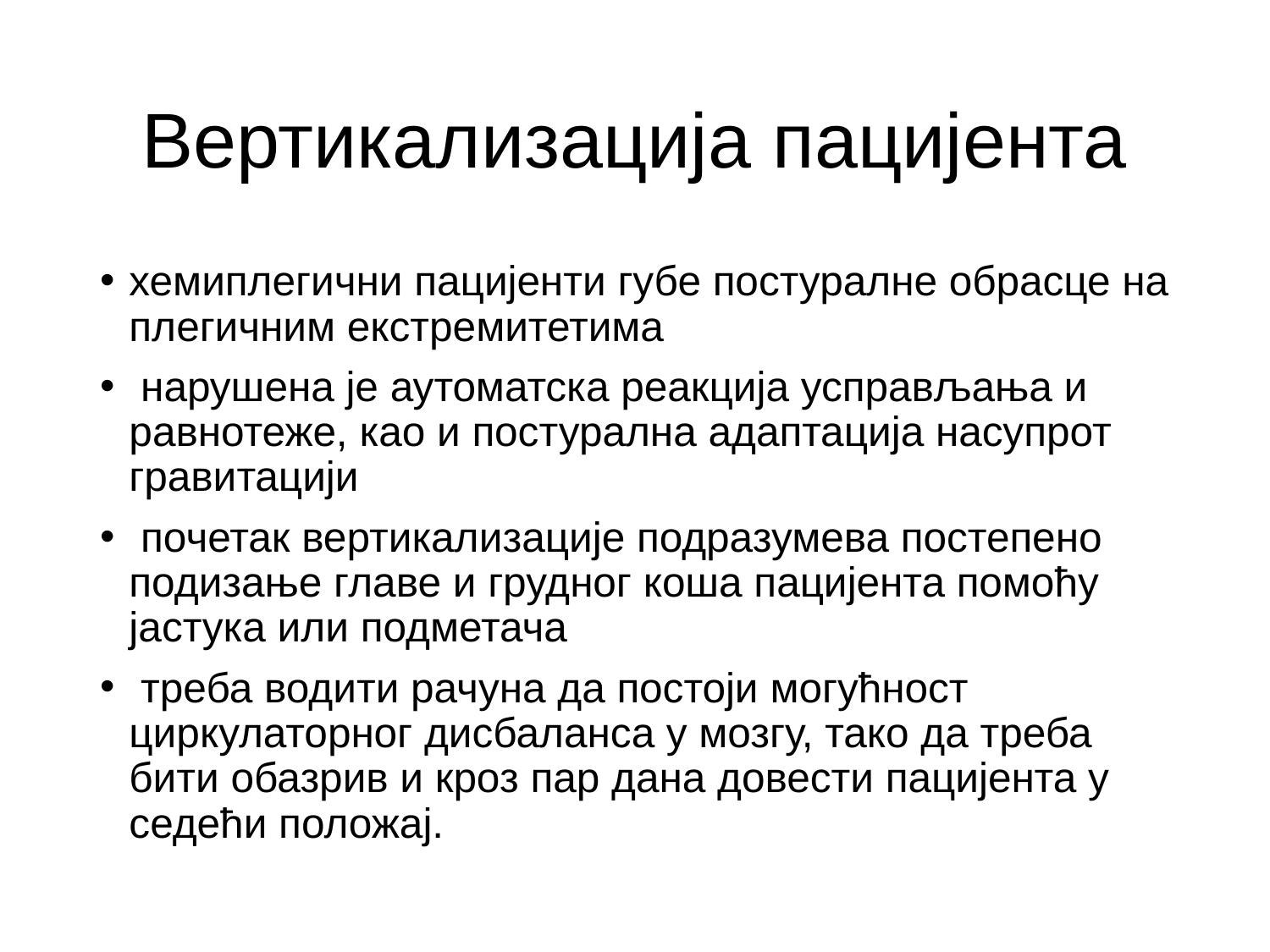

# Вертикализација пацијента
хемиплегични пацијенти губе постуралне обрасце на плегичним екстремитетима
 нарушена је аутоматска реакција усправљања и равнотеже, као и постурална адаптација насупрот гравитацији
 почетак вертикализације подразумева постепено подизање главе и грудног коша пацијента помоћу јастука или подметача
 треба водити рачуна да постоји могућност циркулаторног дисбаланса у мозгу, тако да треба бити обазрив и кроз пар дана довести пацијента у седећи положај.